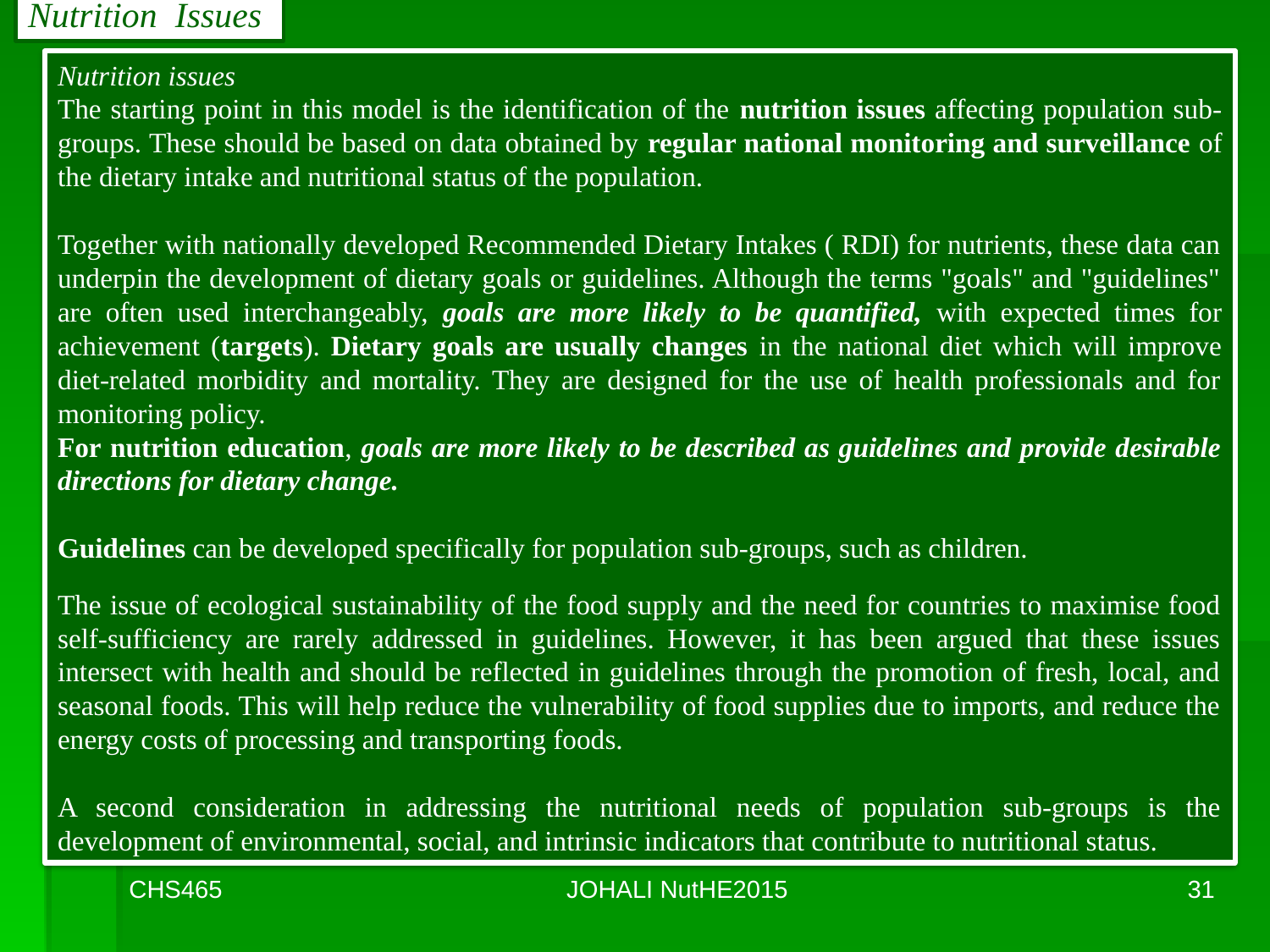

Nutrition  Issues
Nutrition issues
The starting point in this model is the identification of the nutrition issues affecting population sub-groups. These should be based on data obtained by regular national monitoring and surveillance of the dietary intake and nutritional status of the population.

Together with nationally developed Recommended Dietary Intakes ( RDI) for nutrients, these data can underpin the development of dietary goals or guidelines. Although the terms "goals" and "guidelines" are often used interchangeably, goals are more likely to be quantified, with expected times for achievement (targets). Dietary goals are usually changes in the national diet which will improve diet-related morbidity and mortality. They are designed for the use of health professionals and for monitoring policy.
For nutrition education, goals are more likely to be described as guidelines and provide desirable directions for dietary change.

Guidelines can be developed specifically for population sub-groups, such as children.

The issue of ecological sustainability of the food supply and the need for countries to maximise food self-sufficiency are rarely addressed in guidelines. However, it has been argued that these issues intersect with health and should be reflected in guidelines through the promotion of fresh, local, and seasonal foods. This will help reduce the vulnerability of food supplies due to imports, and reduce the energy costs of processing and transporting foods.

A second consideration in addressing the nutritional needs of population sub-groups is the development of environmental, social, and intrinsic indicators that contribute to nutritional status.
CHS465
JOHALI NutHE2015
31